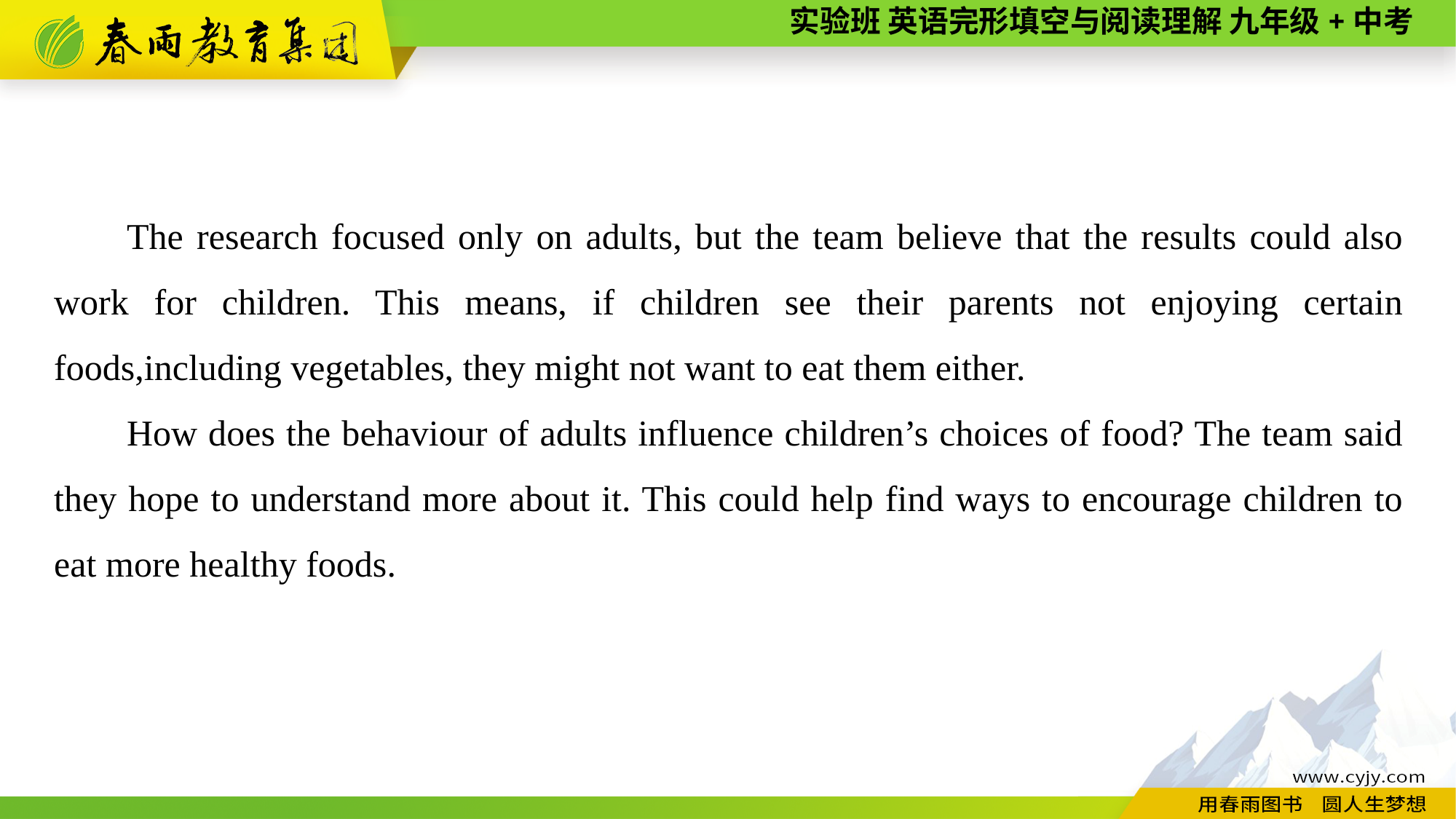

The research focused only on adults, but the team believe that the results could also work for children. This means, if children see their parents not enjoying certain foods,including vegetables, they might not want to eat them either.
How does the behaviour of adults influence children’s choices of food? The team said they hope to understand more about it. This could help find ways to encourage children to eat more healthy foods.